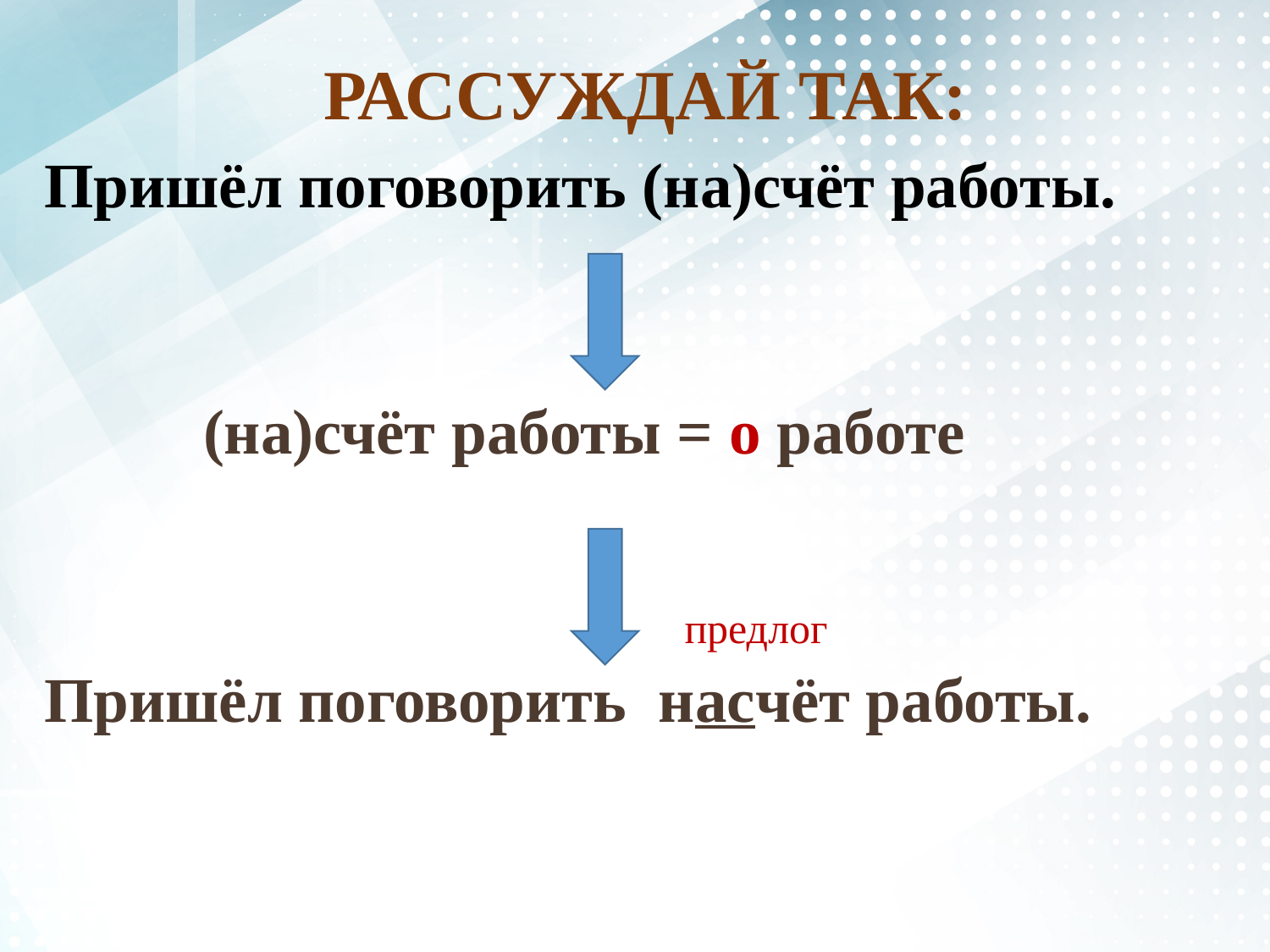

РАССУЖДАЙ ТАК:
Пришёл поговорить (на)счёт работы.
|  |
| --- |

| (на)счёт работы = о работе |
| --- |
|  |
| --- |

| предлог Пришёл поговорить насчёт работы. |
| --- |